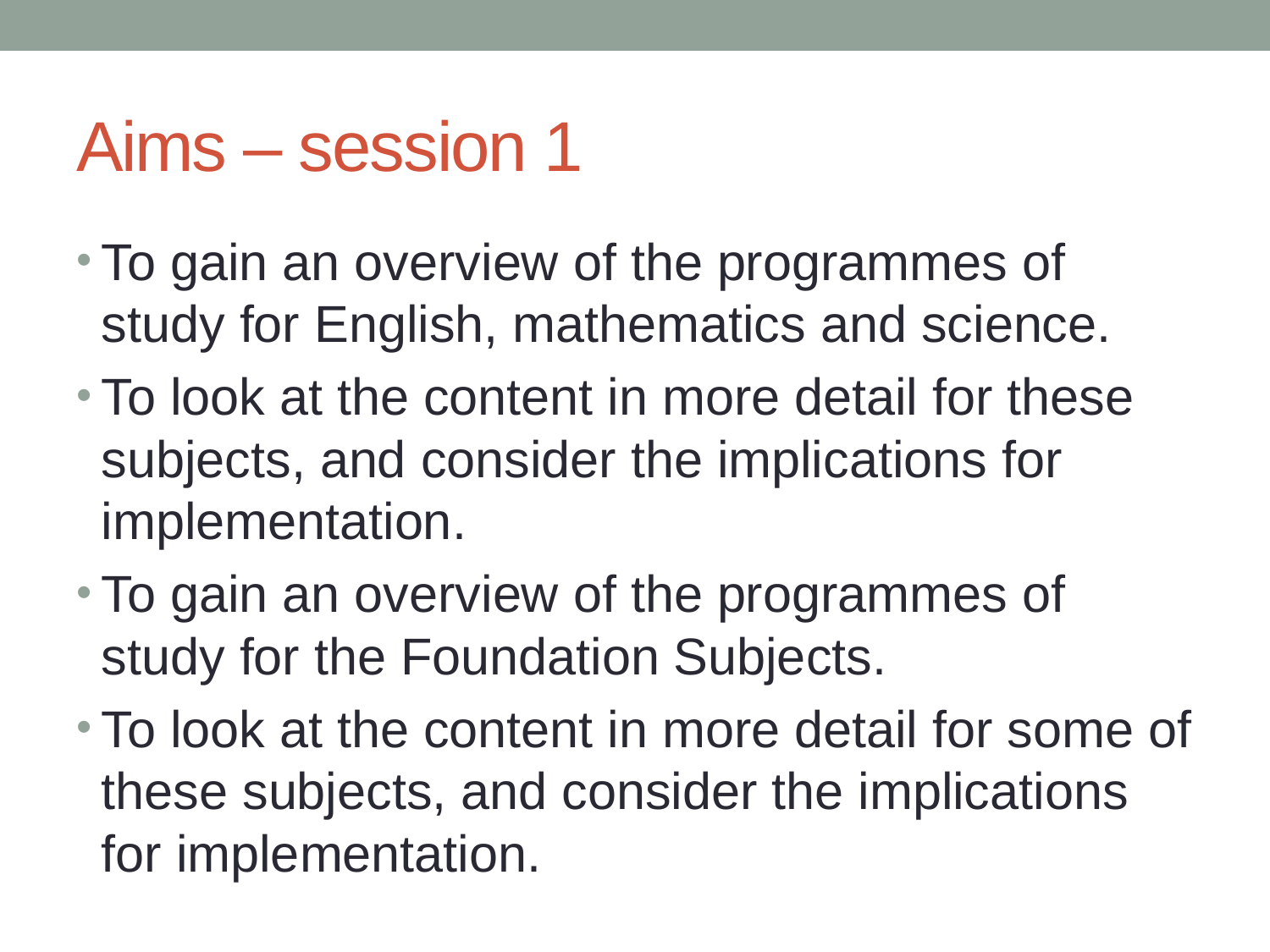

# Aims – session 1
To gain an overview of the programmes of study for English, mathematics and science.
To look at the content in more detail for these subjects, and consider the implications for implementation.
To gain an overview of the programmes of study for the Foundation Subjects.
To look at the content in more detail for some of these subjects, and consider the implications for implementation.